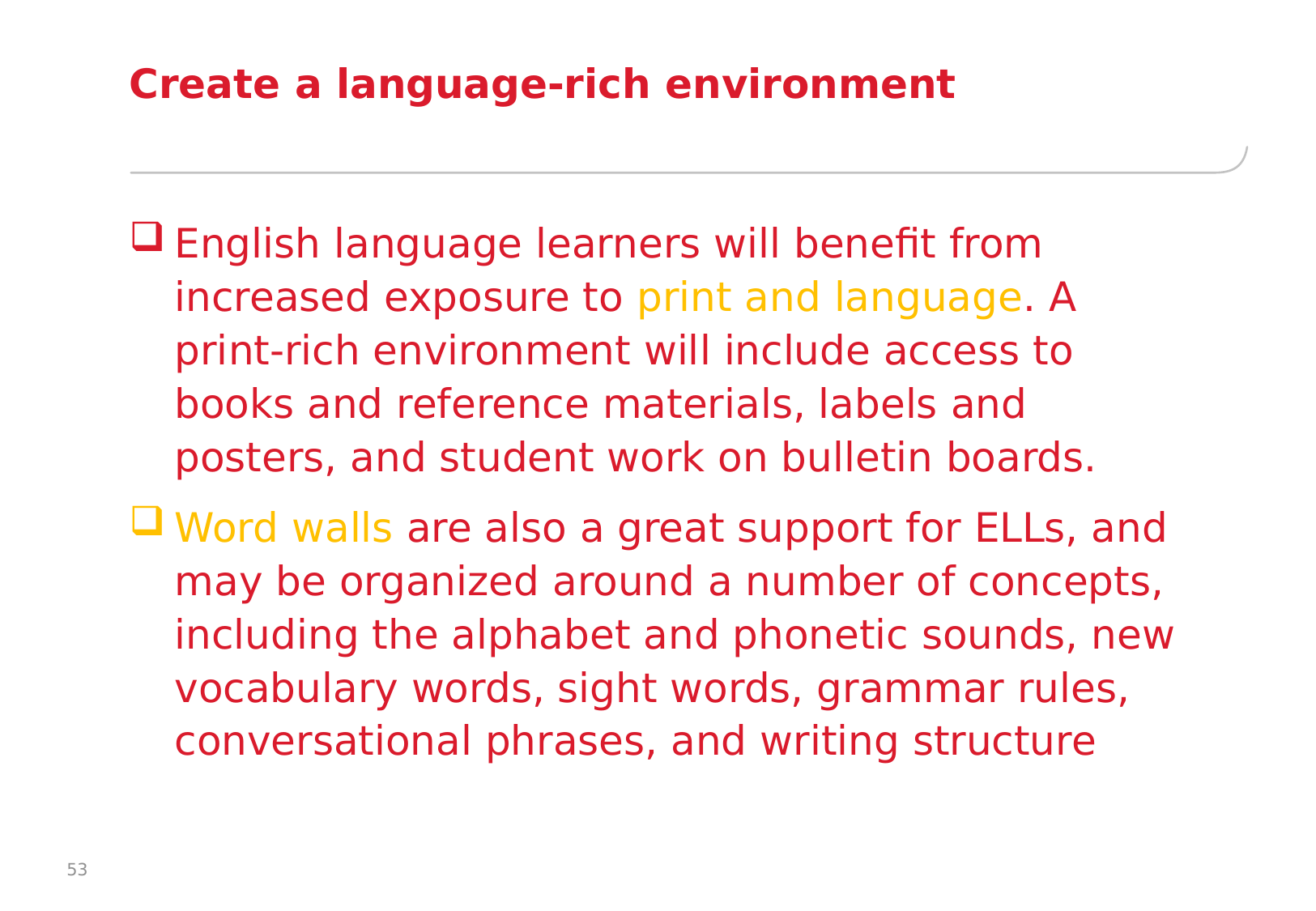

# Create a language-rich environment
English language learners will benefit from increased exposure to print and language. A print-rich environment will include access to books and reference materials, labels and posters, and student work on bulletin boards.
Word walls are also a great support for ELLs, and may be organized around a number of concepts, including the alphabet and phonetic sounds, new vocabulary words, sight words, grammar rules, conversational phrases, and writing structure

53